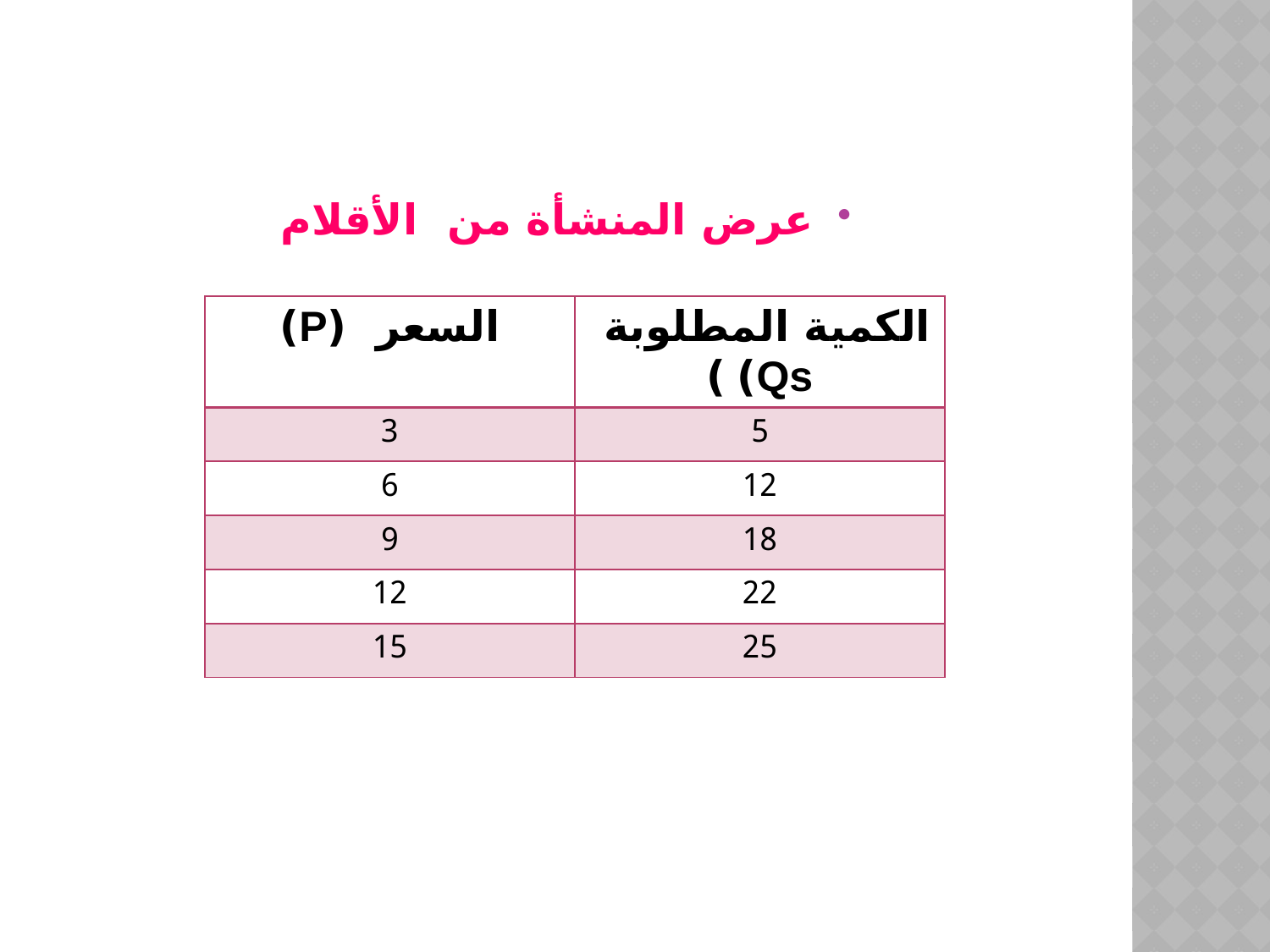

#
عرض المنشأة من  الأقلام

| السعر (P) | الكمية المطلوبة Qs) ) |
| --- | --- |
| 3 | 5 |
| 6 | 12 |
| 9 | 18 |
| 12 | 22 |
| 15 | 25 |